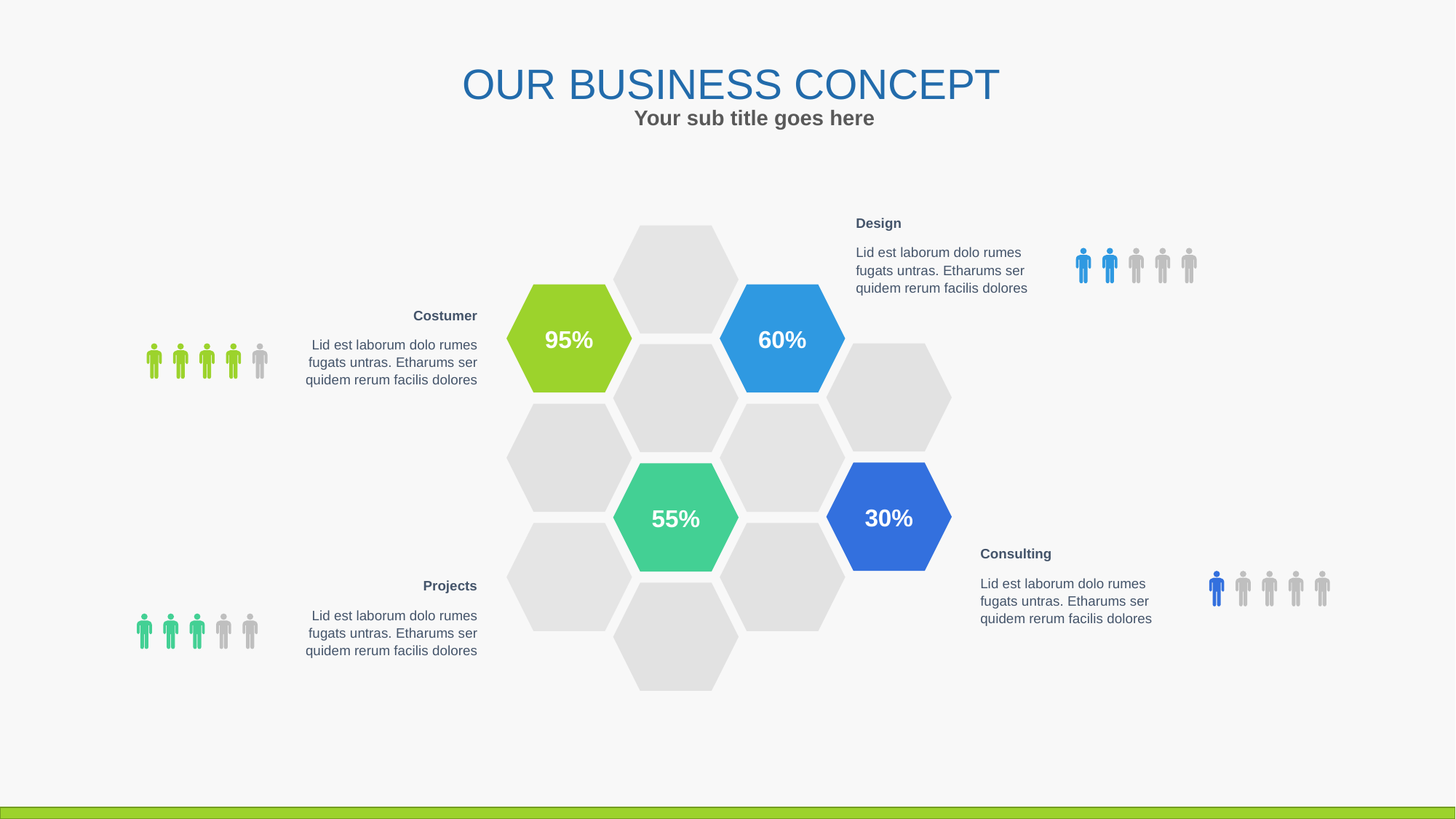

OUR BUSINESS CONCEPT
Your sub title goes here
Design
Lid est laborum dolo rumes fugats untras. Etharums ser quidem rerum facilis dolores

95%
60%
Costumer
Lid est laborum dolo rumes fugats untras. Etharums ser quidem rerum facilis dolores

30%
55%
Consulting
Lid est laborum dolo rumes fugats untras. Etharums ser quidem rerum facilis dolores
Projects
Lid est laborum dolo rumes fugats untras. Etharums ser quidem rerum facilis dolores